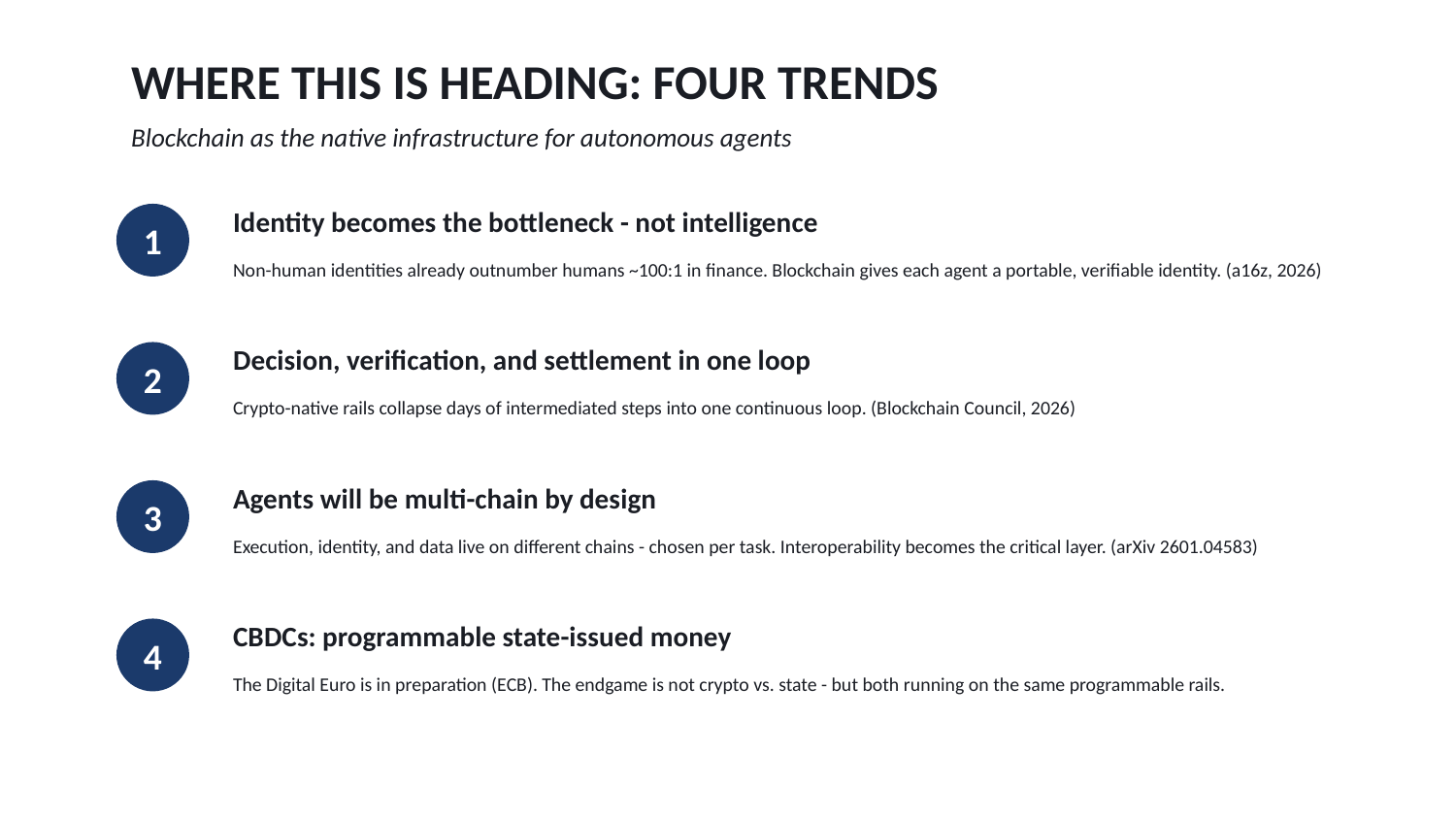

WHERE THIS IS HEADING: FOUR TRENDS
Blockchain as the native infrastructure for autonomous agents
Identity becomes the bottleneck - not intelligence
1
Non-human identities already outnumber humans ~100:1 in finance. Blockchain gives each agent a portable, verifiable identity. (a16z, 2026)
Decision, verification, and settlement in one loop
2
Crypto-native rails collapse days of intermediated steps into one continuous loop. (Blockchain Council, 2026)
Agents will be multi-chain by design
3
Execution, identity, and data live on different chains - chosen per task. Interoperability becomes the critical layer. (arXiv 2601.04583)
CBDCs: programmable state-issued money
4
The Digital Euro is in preparation (ECB). The endgame is not crypto vs. state - but both running on the same programmable rails.